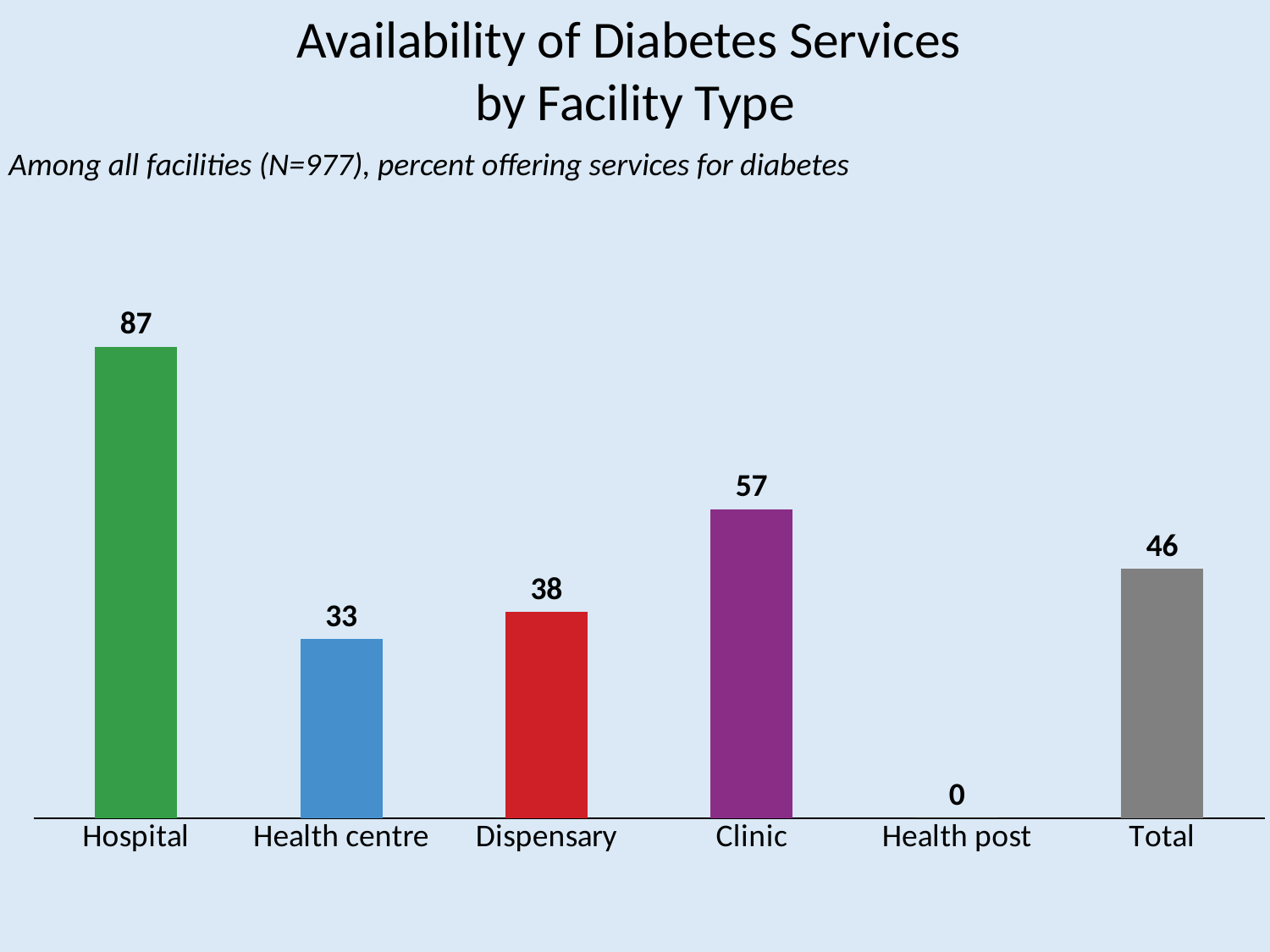

Availability of Diabetes Services
by Facility Type
Among all facilities (N=977), percent offering services for diabetes

### Chart

| Category | Diabetes |
|---|---|
| Hospital | 87.0 |
| Health centre | 33.0 |
| Dispensary | 38.0 |
| Clinic | 57.0 |
| Health post | 0.0 |
| Total | 46.0 |